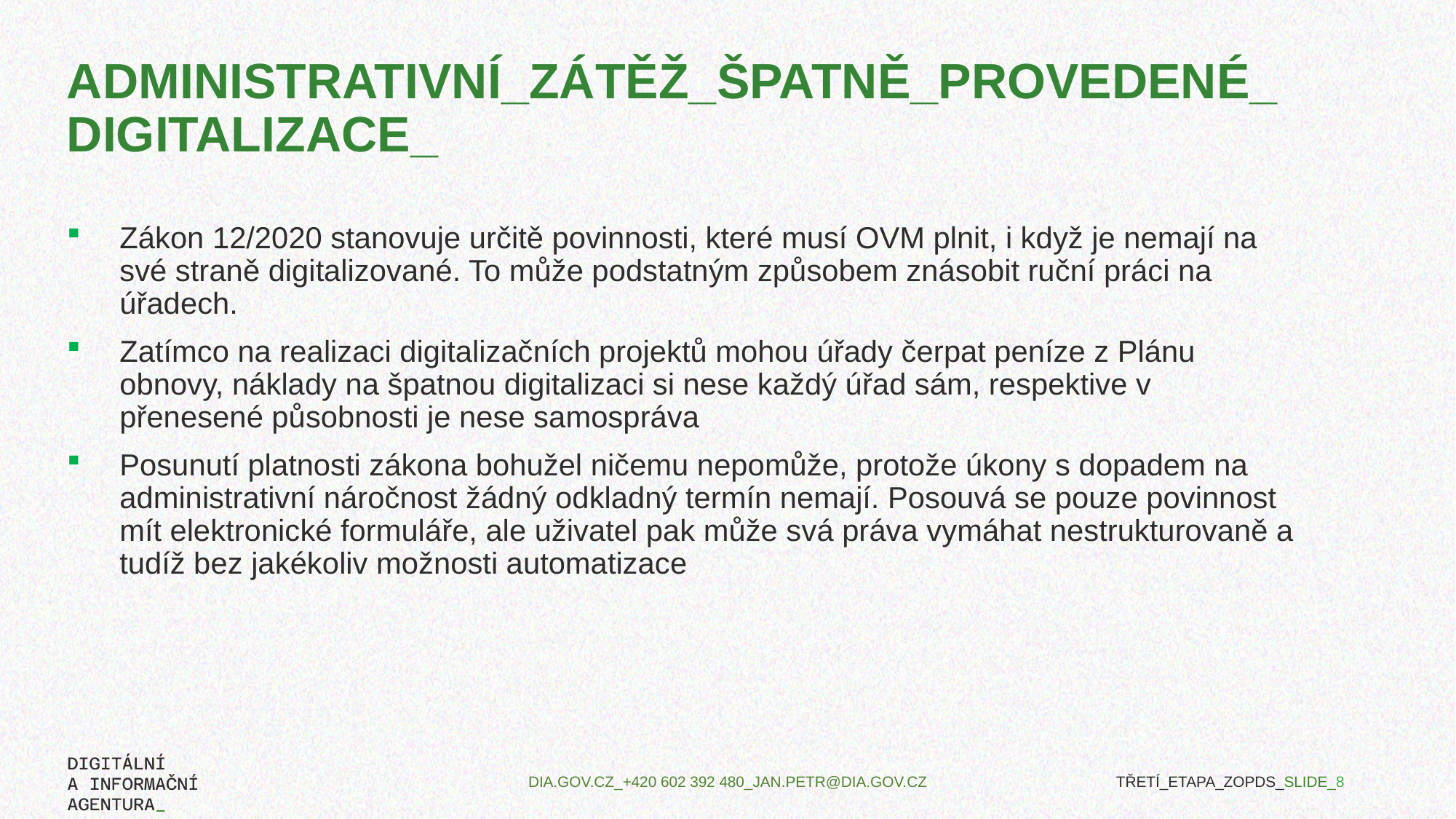

# Administrativní_zátěž_špatnĚ_provedené_ digitalizace_
Zákon 12/2020 stanovuje určitě povinnosti, které musí OVM plnit, i když je nemají na své straně digitalizované. To může podstatným způsobem znásobit ruční práci na úřadech.
Zatímco na realizaci digitalizačních projektů mohou úřady čerpat peníze z Plánu obnovy, náklady na špatnou digitalizaci si nese každý úřad sám, respektive v přenesené působnosti je nese samospráva
Posunutí platnosti zákona bohužel ničemu nepomůže, protože úkony s dopadem na administrativní náročnost žádný odkladný termín nemají. Posouvá se pouze povinnost mít elektronické formuláře, ale uživatel pak může svá práva vymáhat nestrukturovaně a tudíž bez jakékoliv možnosti automatizace
TŘETÍ_ETAPA_ZOPDS_SLIDE_8
DIA.GOV.CZ_+420 602 392 480_JAN.PETR@DIA.GOV.CZ